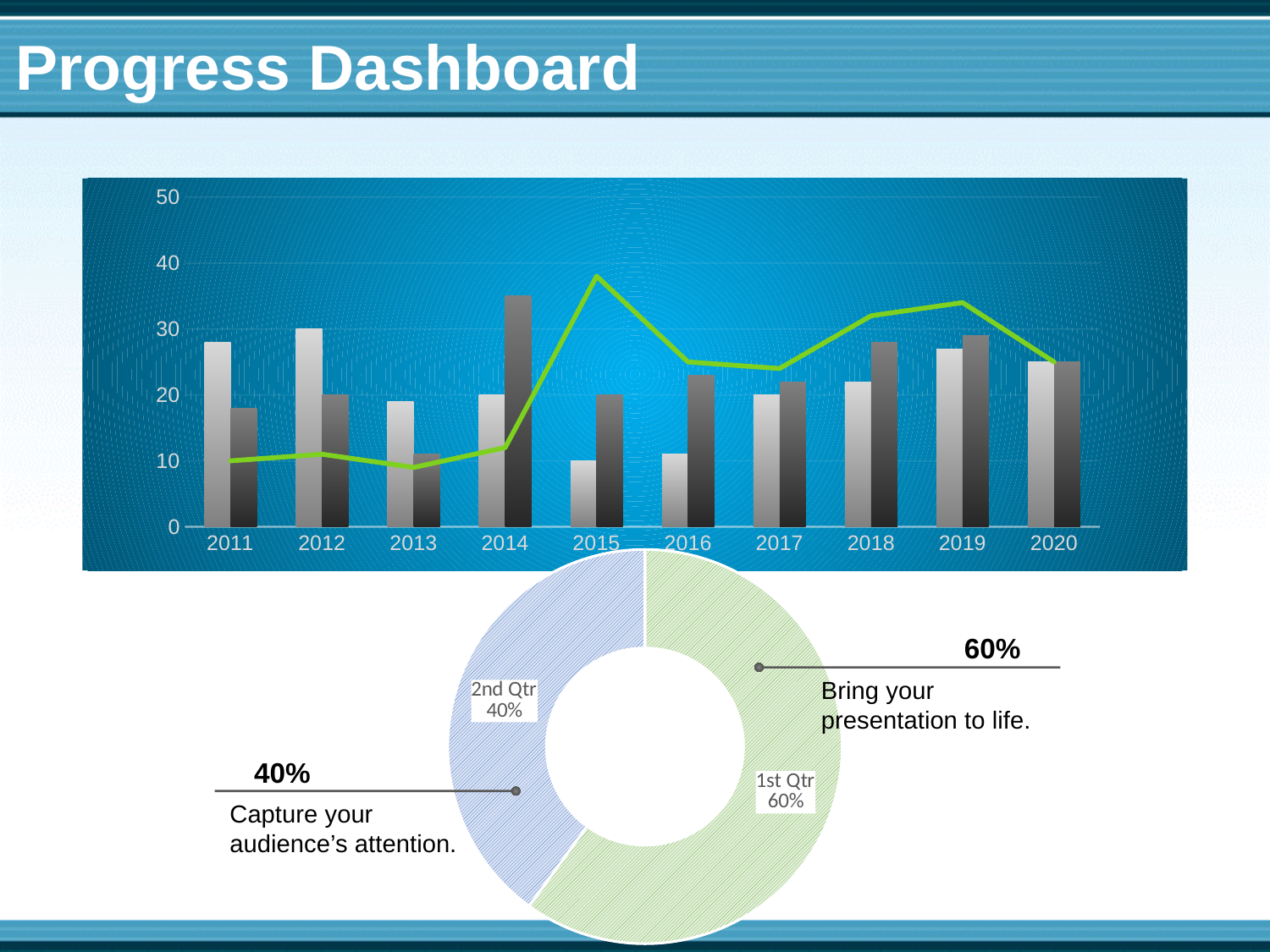

Progress Dashboard

### Chart

| Category | Series 1 | Series 2 | Series 3 |
|---|---|---|---|
| 2011 | 28.0 | 18.0 | 10.0 |
| 2012 | 30.0 | 20.0 | 11.0 |
| 2013 | 19.0 | 11.0 | 9.0 |
| 2014 | 20.0 | 35.0 | 12.0 |
| 2015 | 10.0 | 20.0 | 38.0 |
| 2016 | 11.0 | 23.0 | 25.0 |
| 2017 | 20.0 | 22.0 | 24.0 |
| 2018 | 22.0 | 28.0 | 32.0 |
| 2019 | 27.0 | 29.0 | 34.0 |
| 2020 | 25.0 | 25.0 | 25.0 |

### Chart

| Category | Sales |
|---|---|
| 1st Qtr | 60.0 |
| 2nd Qtr | 40.0 |
60%
Bring your presentation to life.

40%
Capture your audience’s attention.